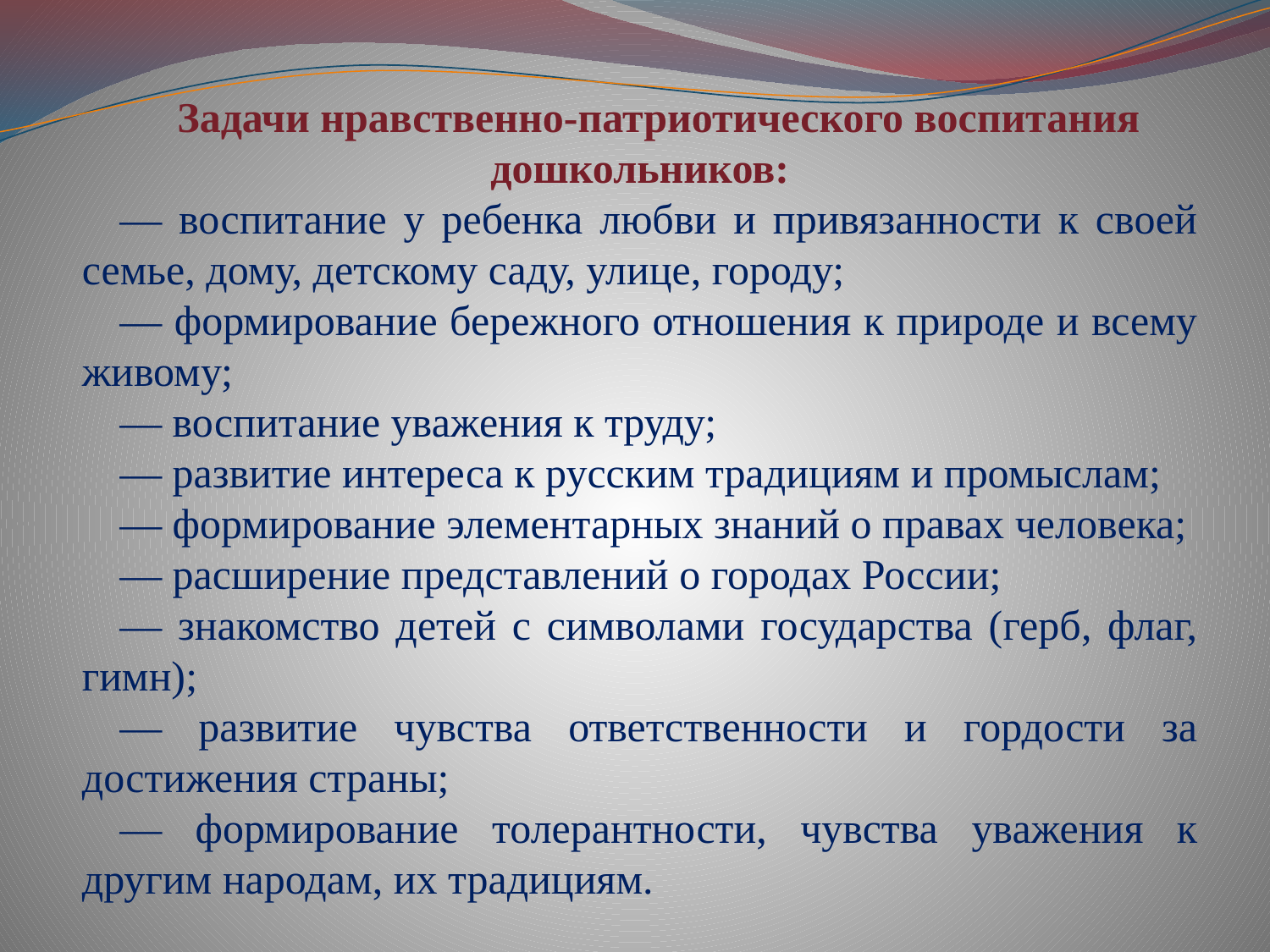

Задачи нравственно-патриотического воспитания дошкольников:
— воспитание у ребенка любви и привязанности к своей семье, дому, детскому саду, улице, городу;
— формирование бережного отношения к природе и всему живому;
— воспитание уважения к труду;
— развитие интереса к русским традициям и промыслам;
— формирование элементарных знаний о правах человека;
— расширение представлений о городах России;
— знакомство детей с символами государства (герб, флаг, гимн);
— развитие чувства ответственности и гордости за достижения страны;
— формирование толерантности, чувства уважения к другим народам, их традициям.